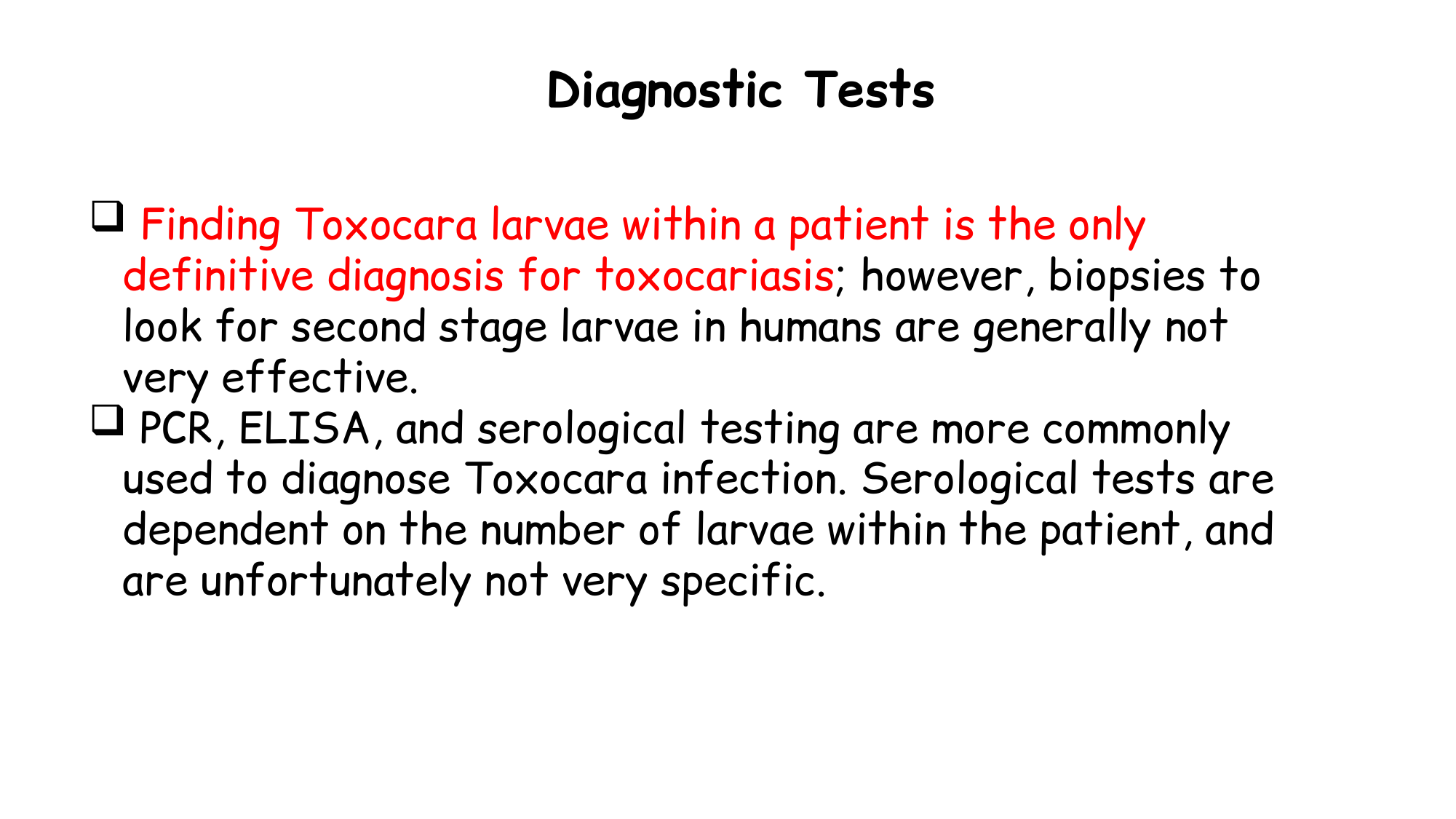

Diagnostic Tests
 Finding Toxocara larvae within a patient is the only definitive diagnosis for toxocariasis; however, biopsies to look for second stage larvae in humans are generally not very effective.
 PCR, ELISA, and serological testing are more commonly used to diagnose Toxocara infection. Serological tests are dependent on the number of larvae within the patient, and are unfortunately not very specific.